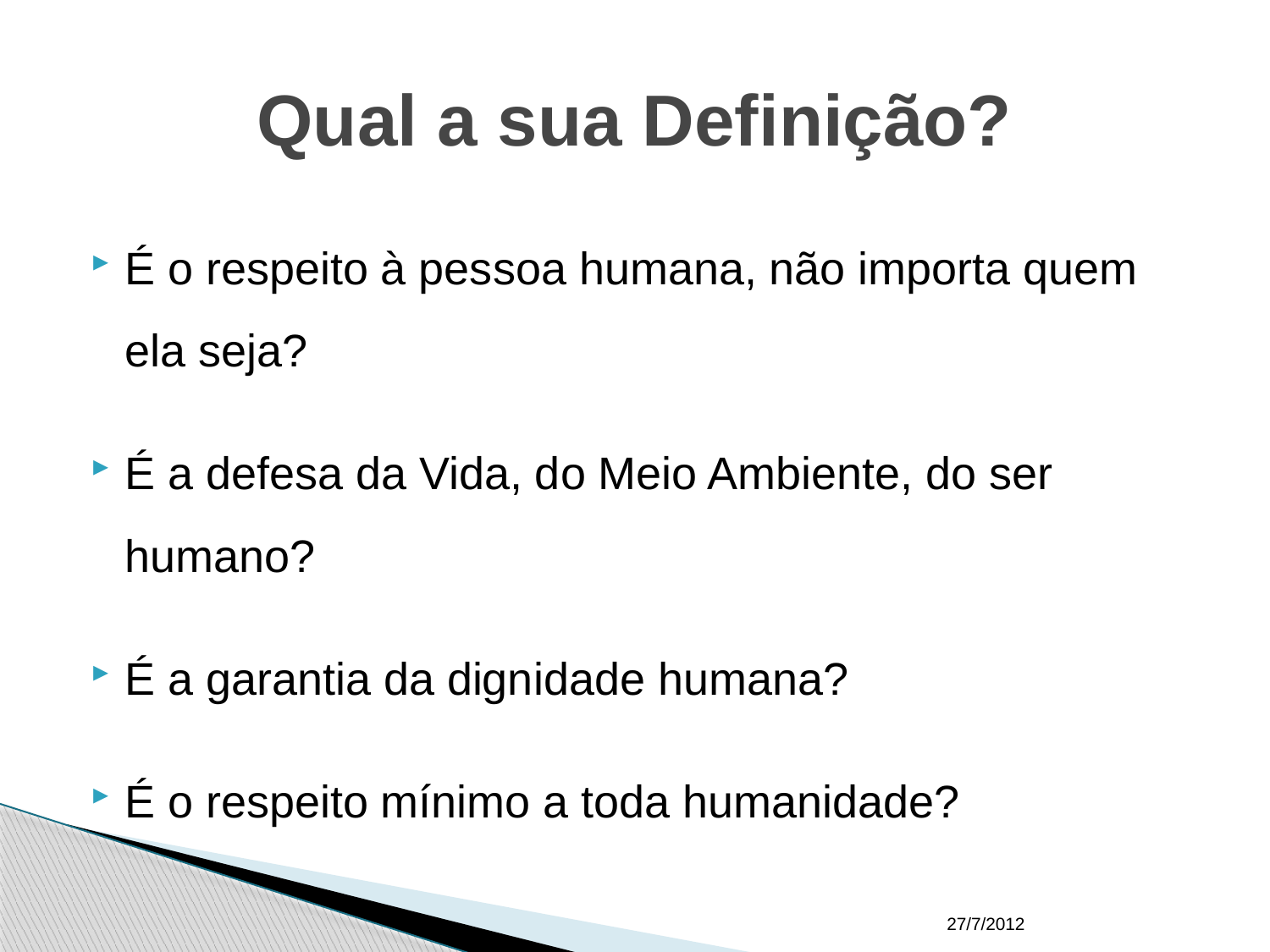

# Qual a sua Definição?
É o respeito à pessoa humana, não importa quem ela seja?
É a defesa da Vida, do Meio Ambiente, do ser humano?
É a garantia da dignidade humana?
É o respeito mínimo a toda humanidade?
27/7/2012